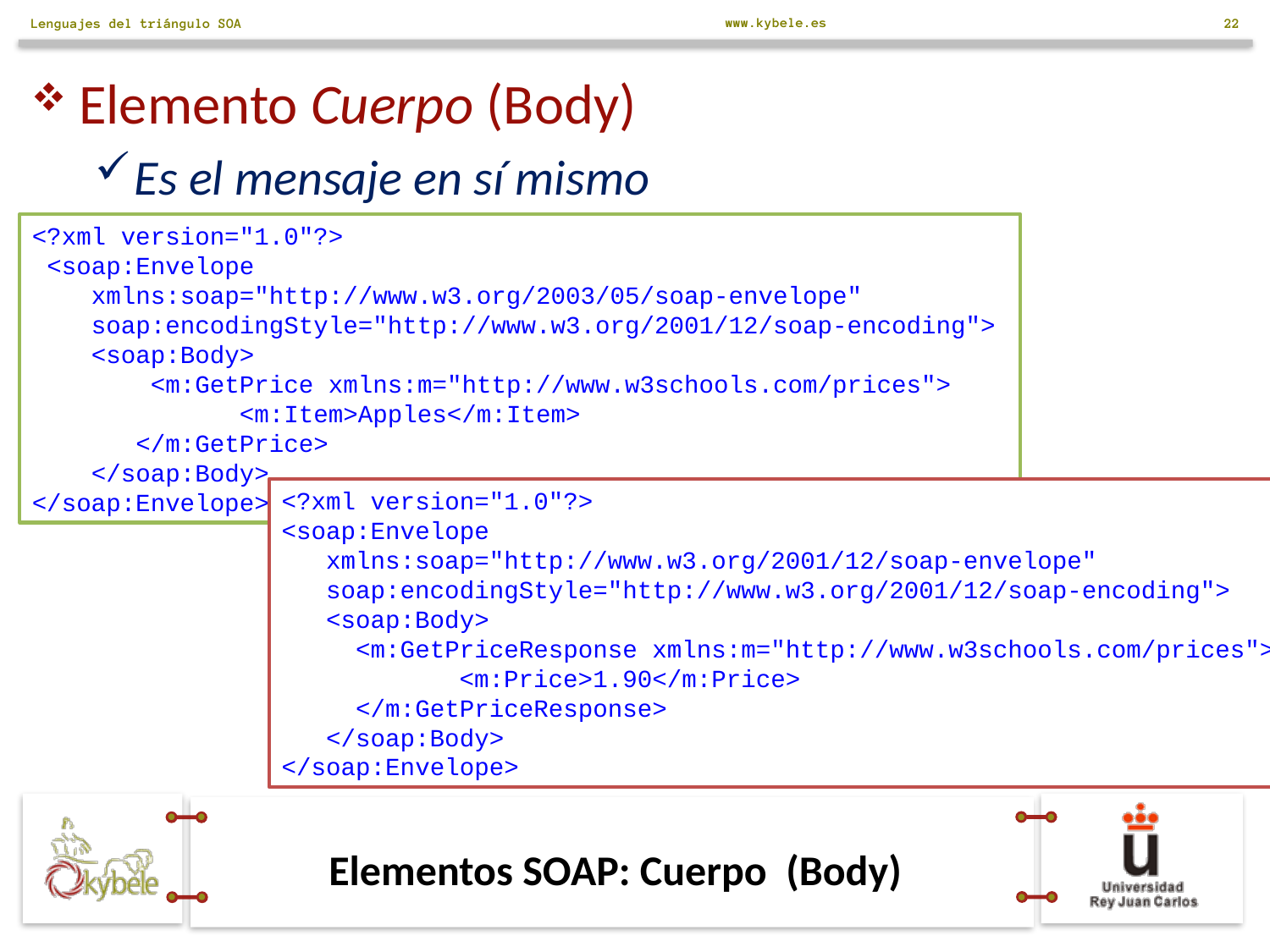

Lenguajes del triángulo SOA
22
Elemento Cuerpo (Body)
Es el mensaje en sí mismo

<?xml version="1.0"?>
 <soap:Envelope
    xmlns:soap="http://www.w3.org/2003/05/soap-envelope"
    soap:encodingStyle="http://www.w3.org/2001/12/soap-encoding">
    <soap:Body>
        <m:GetPrice xmlns:m="http://www.w3schools.com/prices">
              <m:Item>Apples</m:Item>
       </m:GetPrice>
    </soap:Body>
</soap:Envelope>
<?xml version="1.0"?>
<soap:Envelope
   xmlns:soap="http://www.w3.org/2001/12/soap-envelope"
   soap:encodingStyle="http://www.w3.org/2001/12/soap-encoding">
   <soap:Body>
     <m:GetPriceResponse xmlns:m="http://www.w3schools.com/prices">
            <m:Price>1.90</m:Price>
     </m:GetPriceResponse>
   </soap:Body>
</soap:Envelope>
# Elementos SOAP: Cuerpo  (Body)